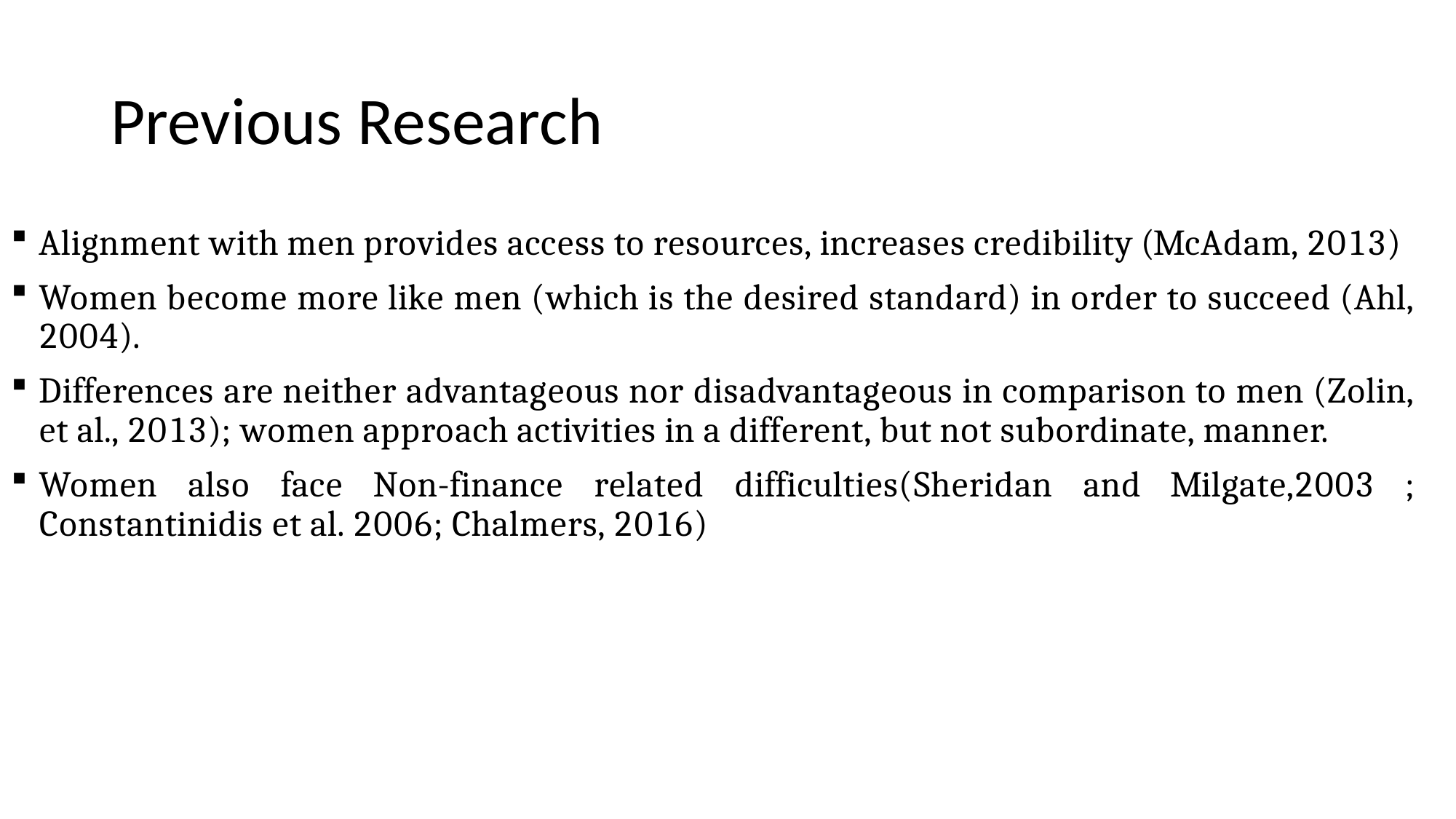

# Previous Research
Alignment with men provides access to resources, increases credibility (McAdam, 2013)
Women become more like men (which is the desired standard) in order to succeed (Ahl, 2004).
Differences are neither advantageous nor disadvantageous in comparison to men (Zolin, et al., 2013); women approach activities in a different, but not subordinate, manner.
Women also face Non-finance related difficulties(Sheridan and Milgate,2003 ; Constantinidis et al. 2006; Chalmers, 2016)